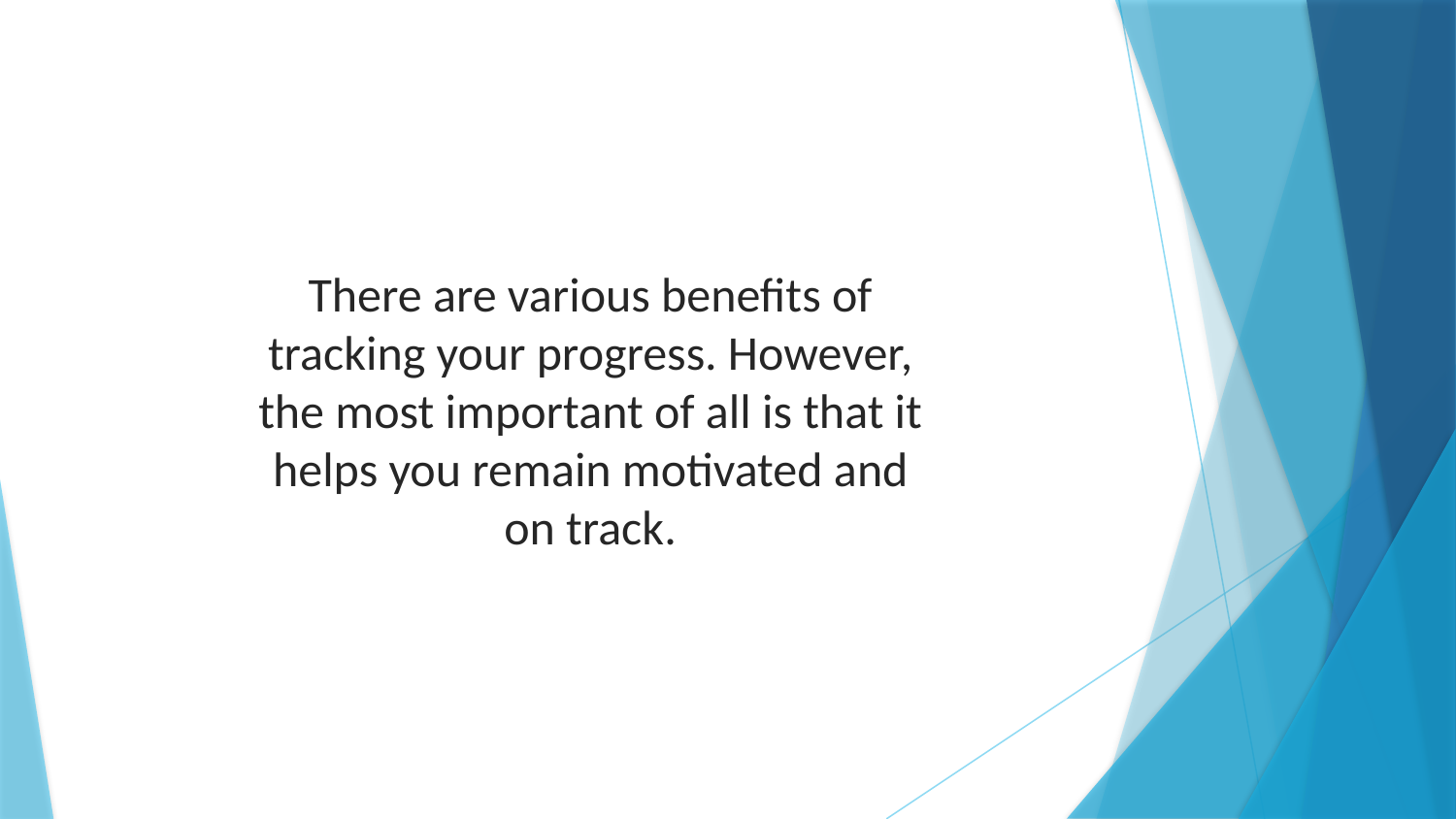

There are various benefits of tracking your progress. However, the most important of all is that it helps you remain motivated and on track.